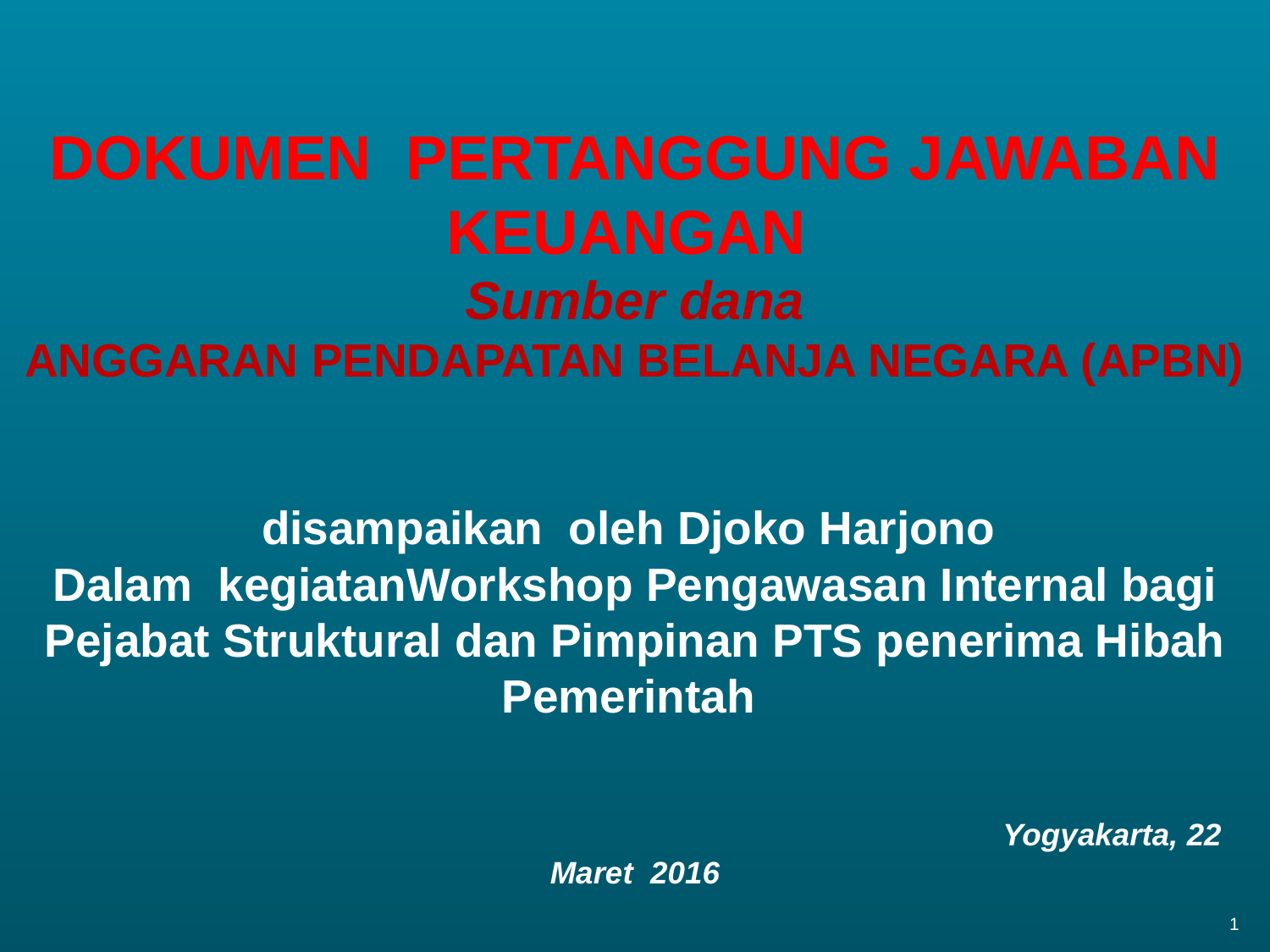

# DOKUMEN  PERTANGGUNG JAWABAN KEUANGAN Sumber dana ANGGARAN PENDAPATAN BELANJA NEGARA (APBN) disampaikan  oleh Djoko Harjono Dalam  kegiatanWorkshop Pengawasan Internal bagi Pejabat Struktural dan Pimpinan PTS penerima Hibah Pemerintah Yogyakarta, 22 Maret  2016
1